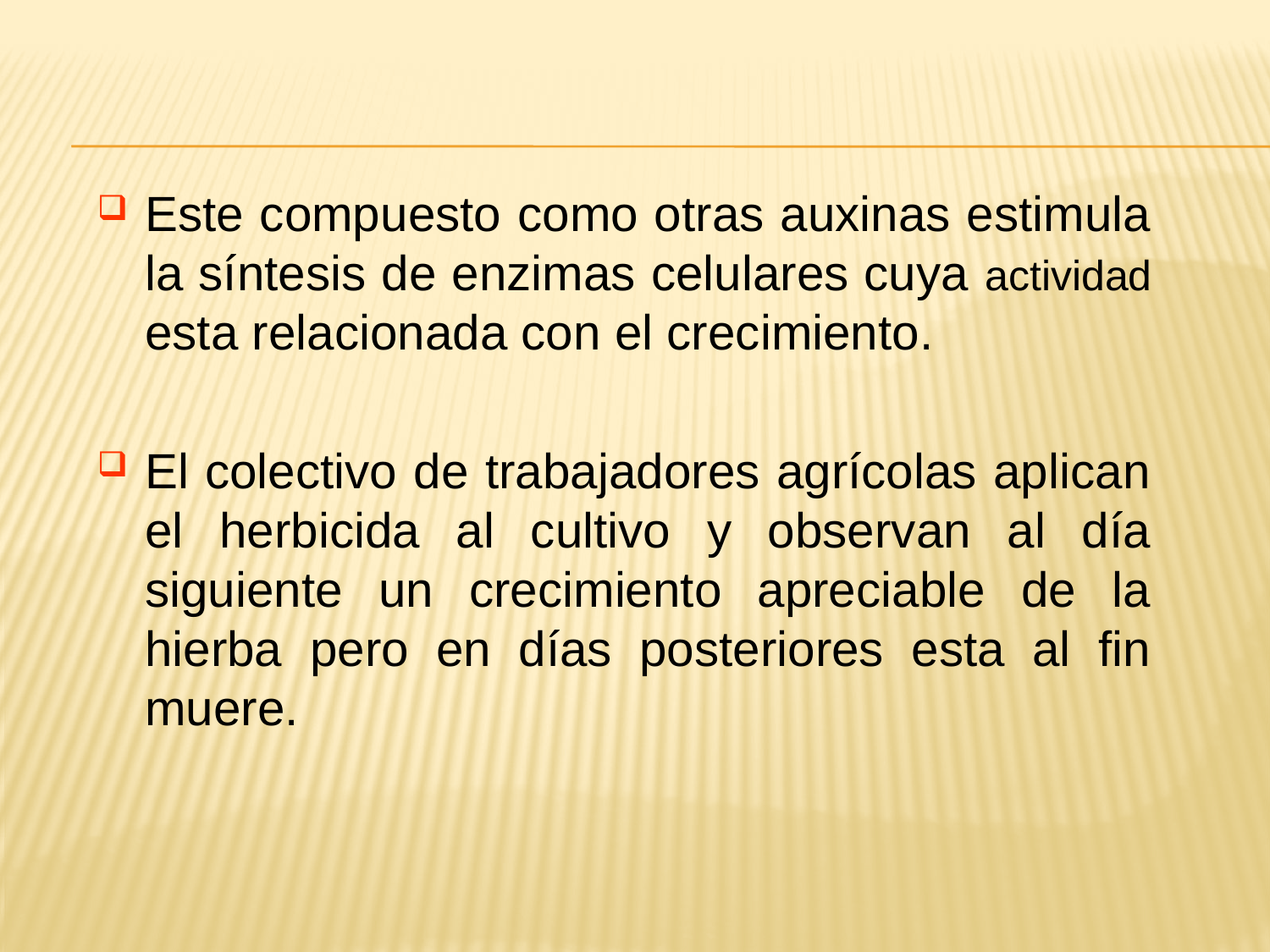

Este compuesto como otras auxinas estimula la síntesis de enzimas celulares cuya actividad esta relacionada con el crecimiento.

El colectivo de trabajadores agrícolas aplican el herbicida al cultivo y observan al día siguiente un crecimiento apreciable de la hierba pero en días posteriores esta al fin muere.